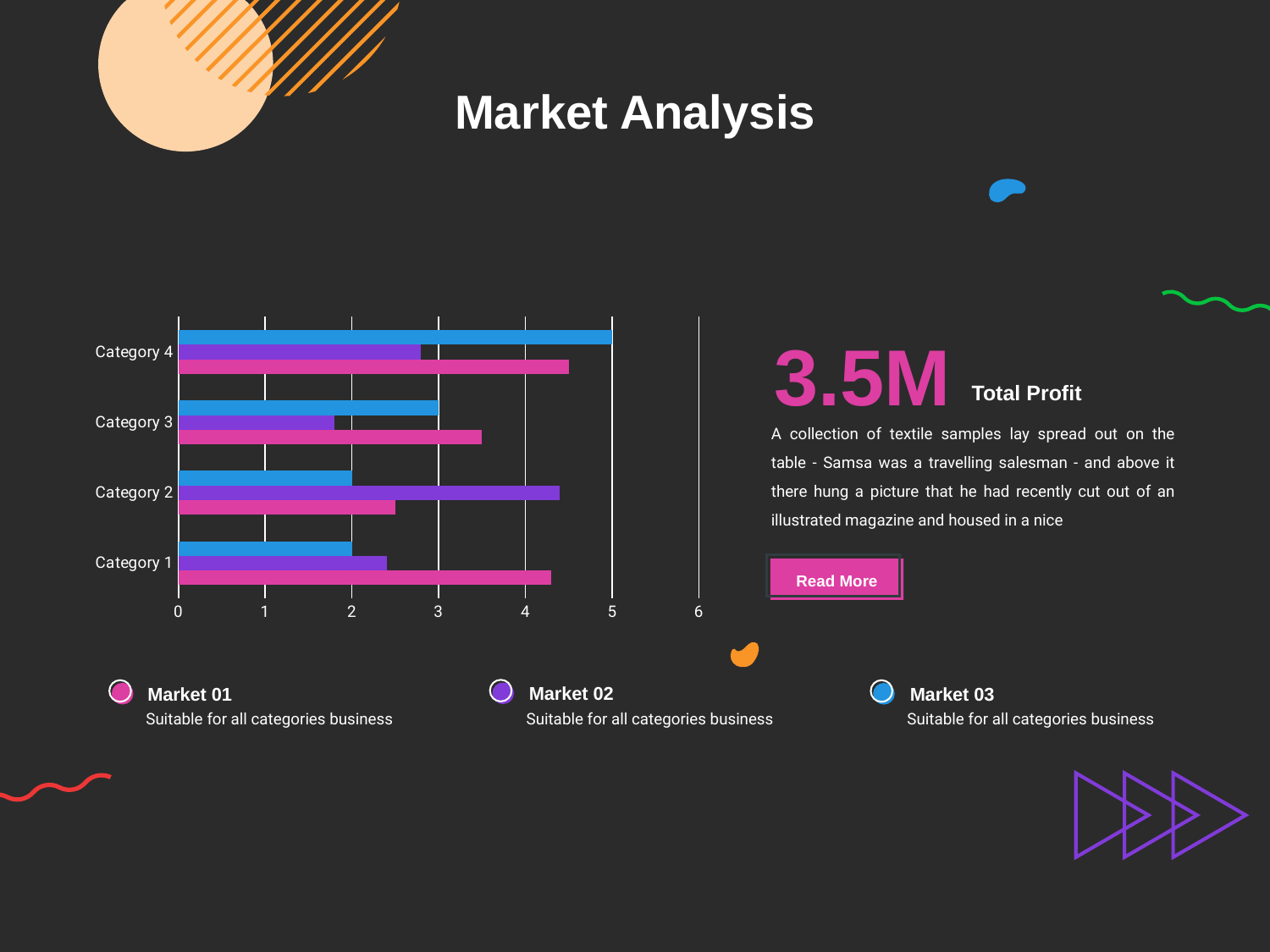

# Market Analysis

### Chart

| Category | Series 1 | Series 2 | Series 3 |
|---|---|---|---|
| Category 1 | 4.3 | 2.4 | 2.0 |
| Category 2 | 2.5 | 4.4 | 2.0 |
| Category 3 | 3.5 | 1.8 | 3.0 |
| Category 4 | 4.5 | 2.8 | 5.0 |
3.5M
Total Profit
A collection of textile samples lay spread out on the table - Samsa was a travelling salesman - and above it there hung a picture that he had recently cut out of an illustrated magazine and housed in a nice

Read More

Market 02
Market 01
Market 03

Suitable for all categories business
Suitable for all categories business
Suitable for all categories business